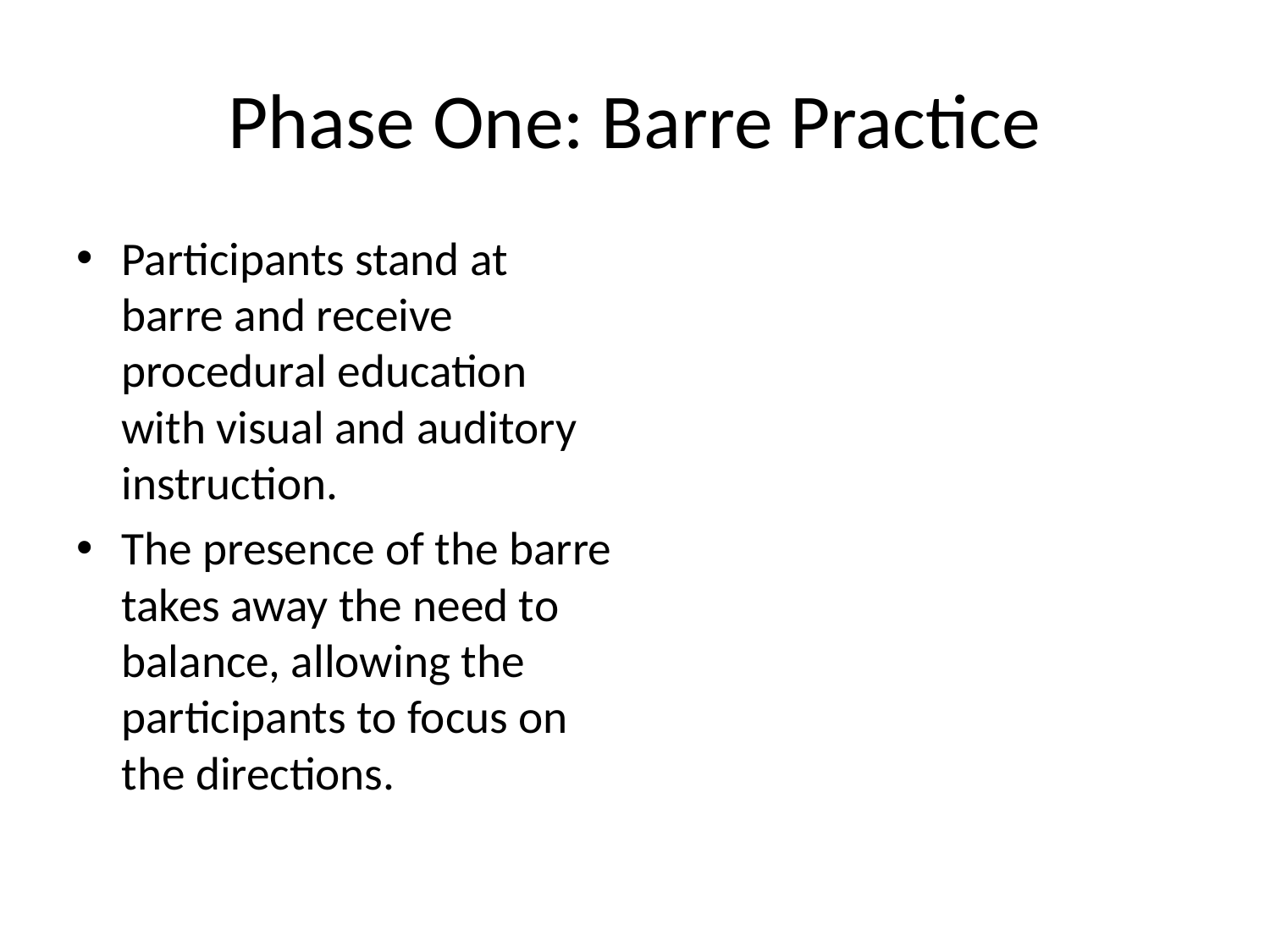

# Phase One: Barre Practice
Participants stand at barre and receive procedural education with visual and auditory instruction.
The presence of the barre takes away the need to balance, allowing the participants to focus on the directions.